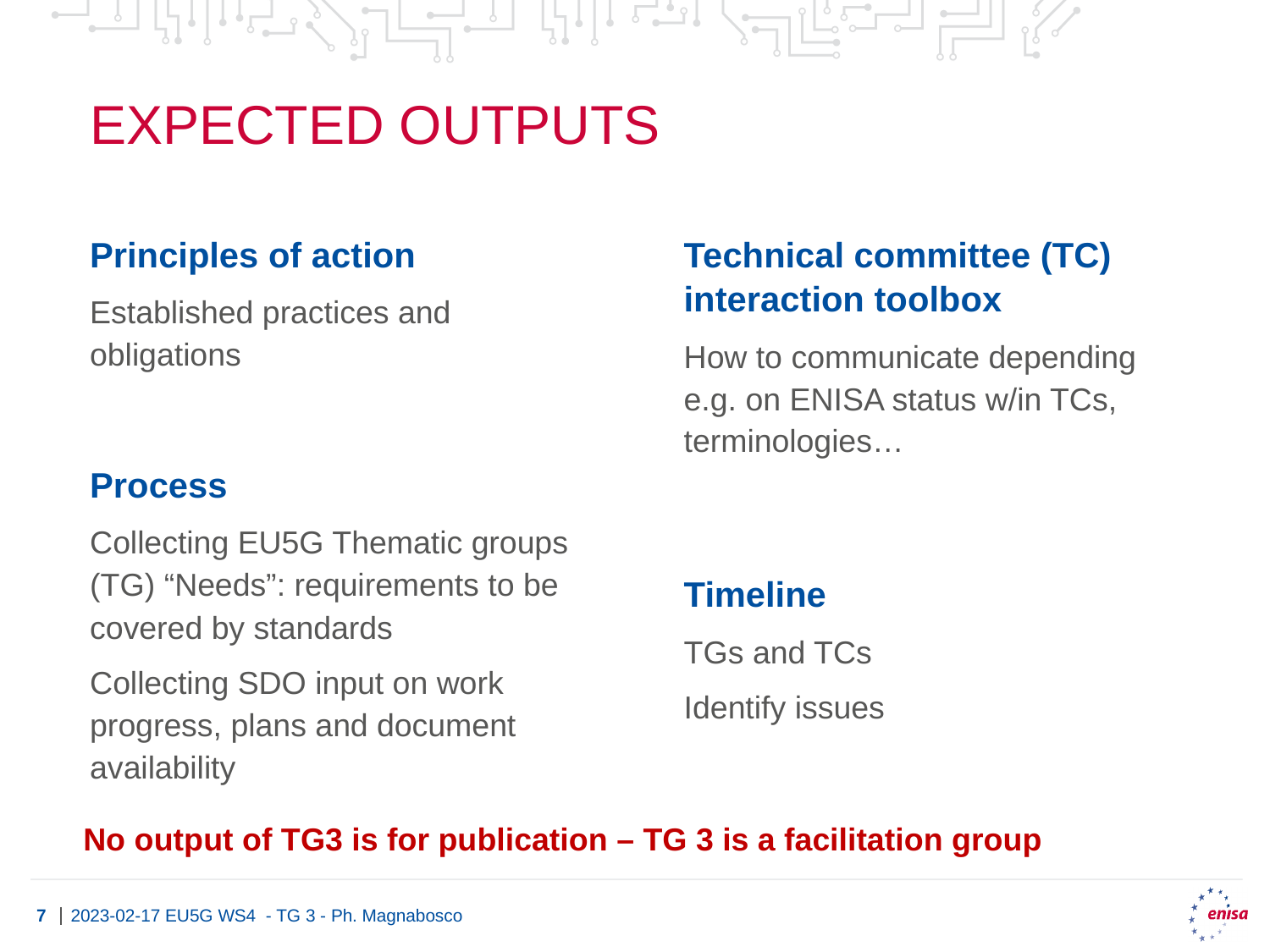

# Expected outputs
Principles of action
Established practices and obligations

Process
Collecting EU5G Thematic groups (TG) “Needs”: requirements to be covered by standards
Collecting SDO input on work progress, plans and document availability
Technical committee (TC)
interaction toolbox
How to communicate depending e.g. on ENISA status w/in TCs, terminologies…

Timeline
TGs and TCs
Identify issues
No output of TG3 is for publication – TG 3 is a facilitation group
2023-02-17 EU5G WS4  - TG 3 - Ph. Magnabosco